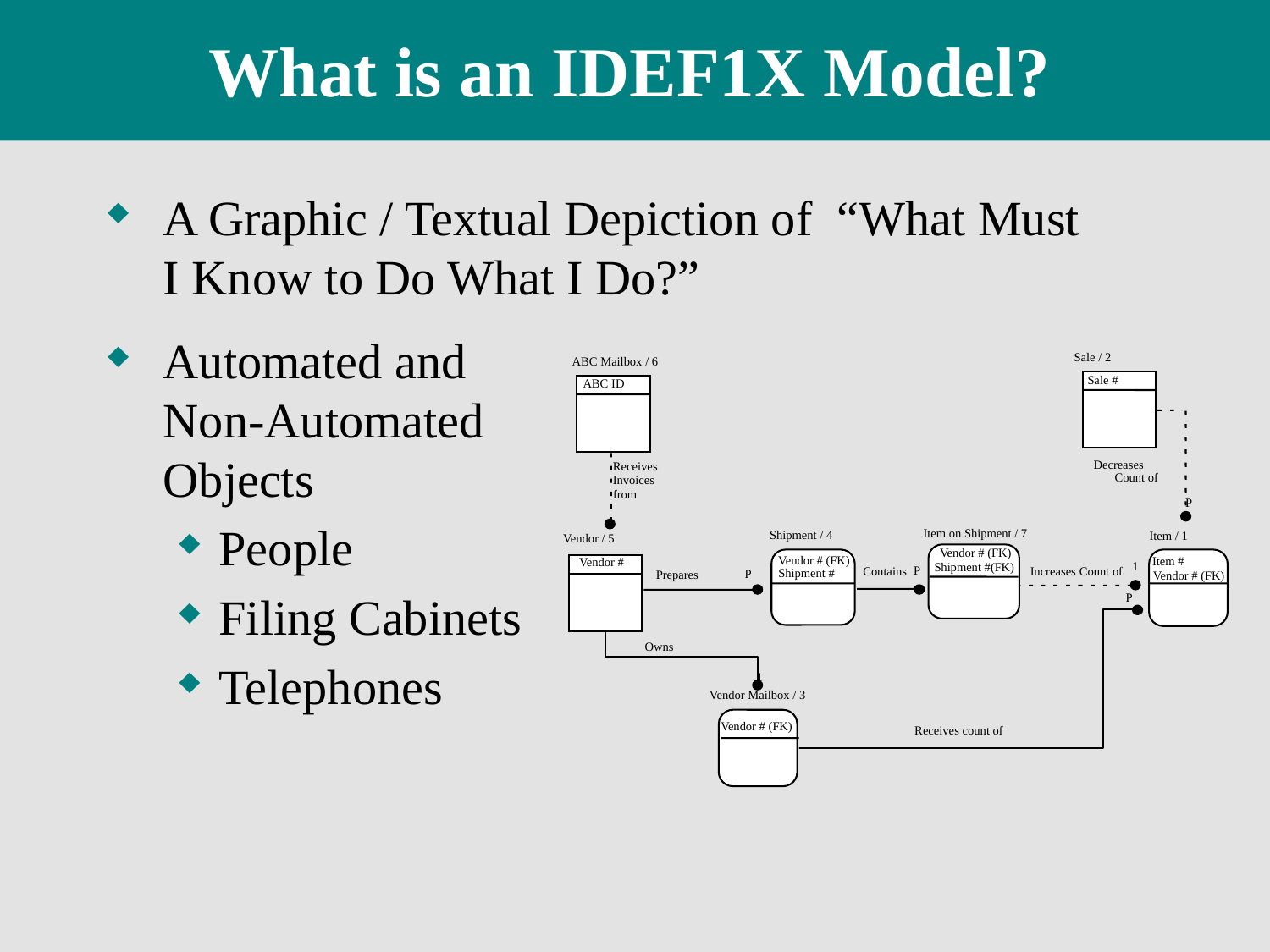

# What is an IDEF1X Model?
A Graphic / Textual Depiction of  “What Must I Know to Do What I Do?”
Automated and
Non-Automated
Objects
People
Filing Cabinets
Telephones
Sale / 2
ABC Mailbox / 6

Sale #

ABC ID

Decreases
Receives

Count of
Invoices

from

P

Item on Shipment / 7
Shipment / 4
Item / 1
Vendor / 5

Vendor # (FK)

Vendor # (FK)
Item #
Vendor #

1
Shipment #(FK)
P
Contains
Increases Count of
Shipment #
P
Prepares
Vendor # (FK)

P

Owns
1

Vendor Mailbox / 3

Vendor # (FK)
Receives count of